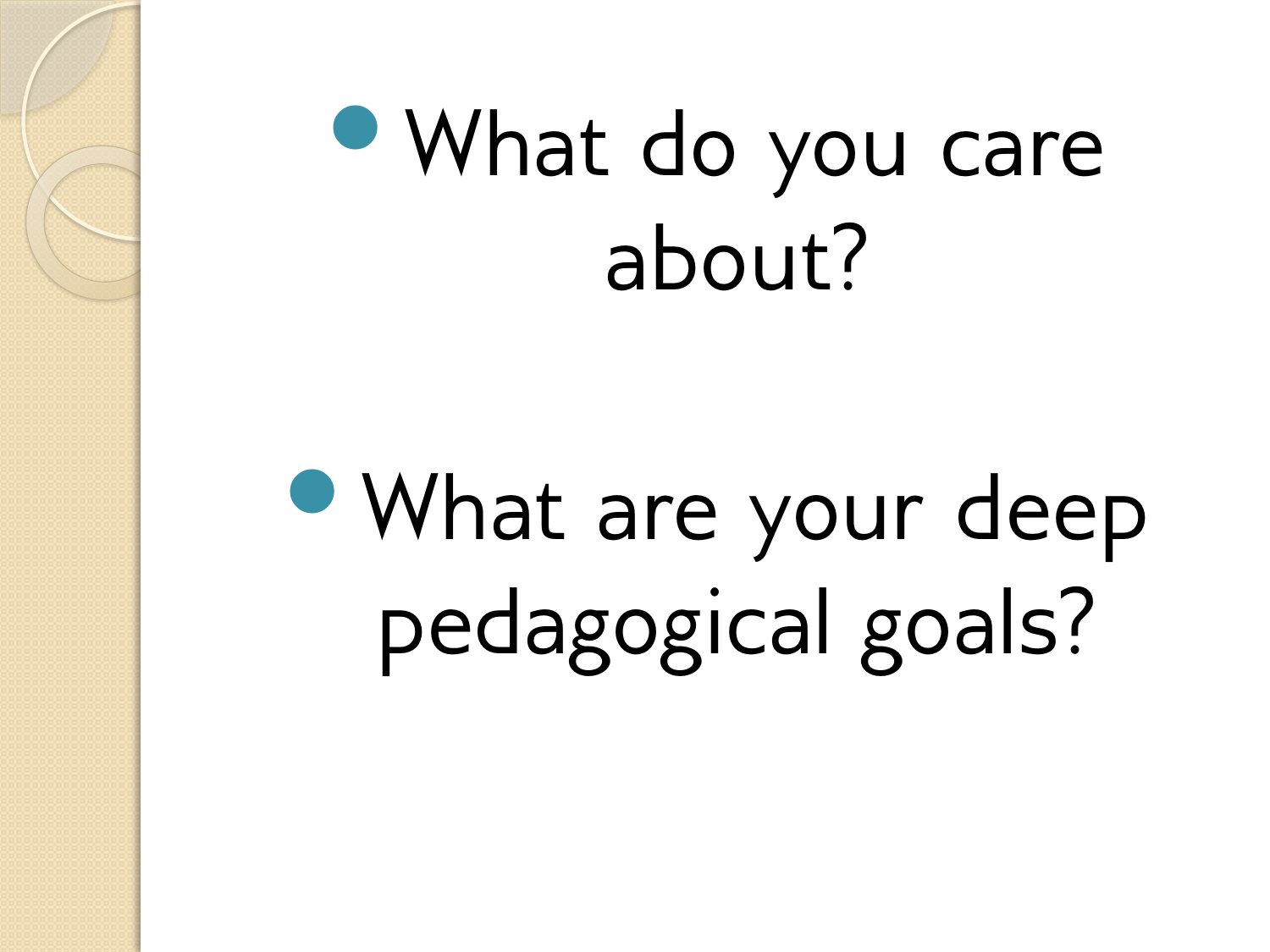

What do you care about?

What are your deep pedagogical goals?